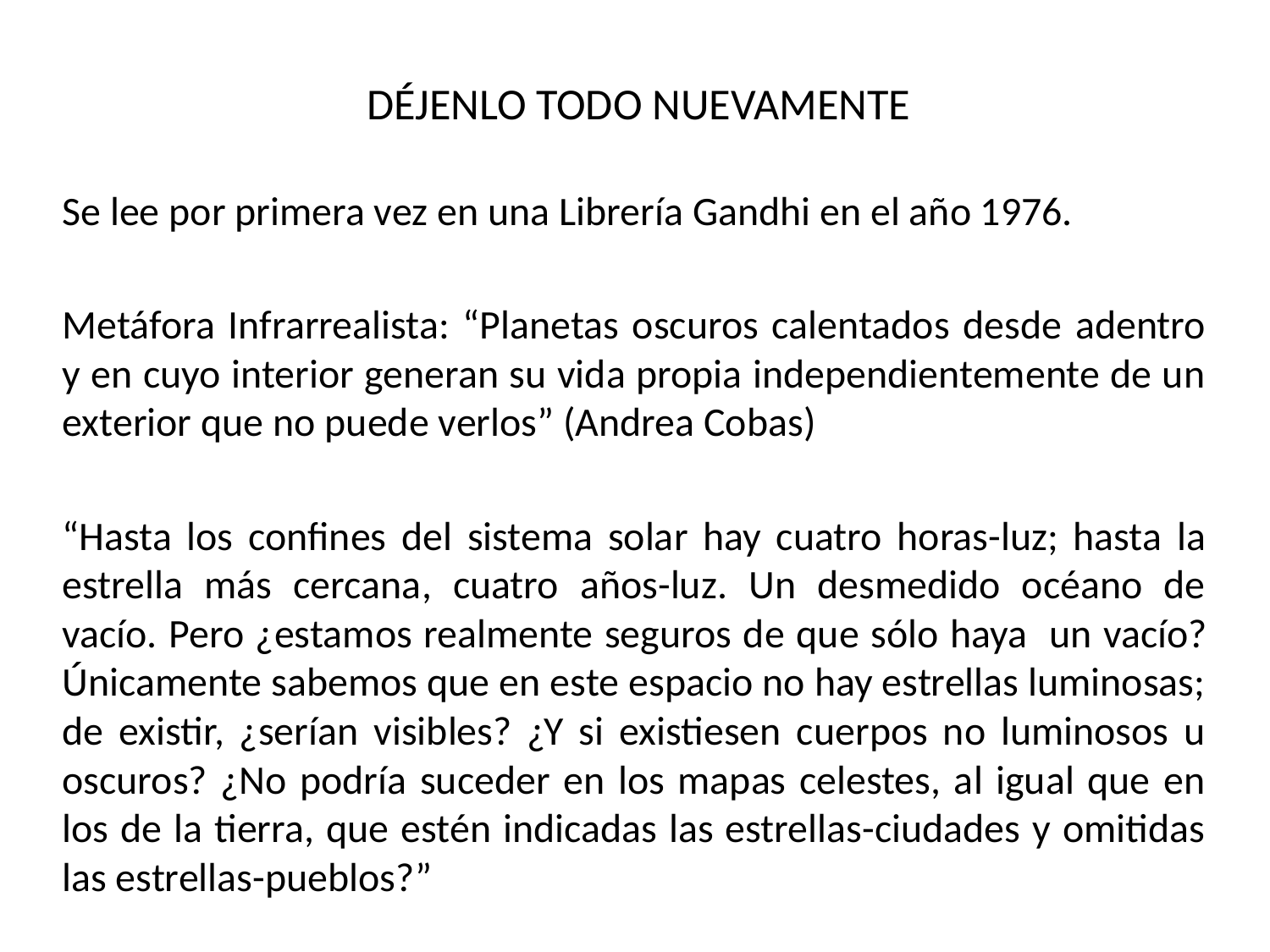

# DÉJENLO TODO NUEVAMENTE
Se lee por primera vez en una Librería Gandhi en el año 1976.

Metáfora Infrarrealista: “Planetas oscuros calentados desde adentro y en cuyo interior generan su vida propia independientemente de un exterior que no puede verlos” (Andrea Cobas)

“Hasta los confines del sistema solar hay cuatro horas-luz; hasta la estrella más cercana, cuatro años-luz. Un desmedido océano de vacío. Pero ¿estamos realmente seguros de que sólo haya  un vacío? Únicamente sabemos que en este espacio no hay estrellas luminosas; de existir, ¿serían visibles? ¿Y si existiesen cuerpos no luminosos u oscuros? ¿No podría suceder en los mapas celestes, al igual que en los de la tierra, que estén indicadas las estrellas-ciudades y omitidas las estrellas-pueblos?”